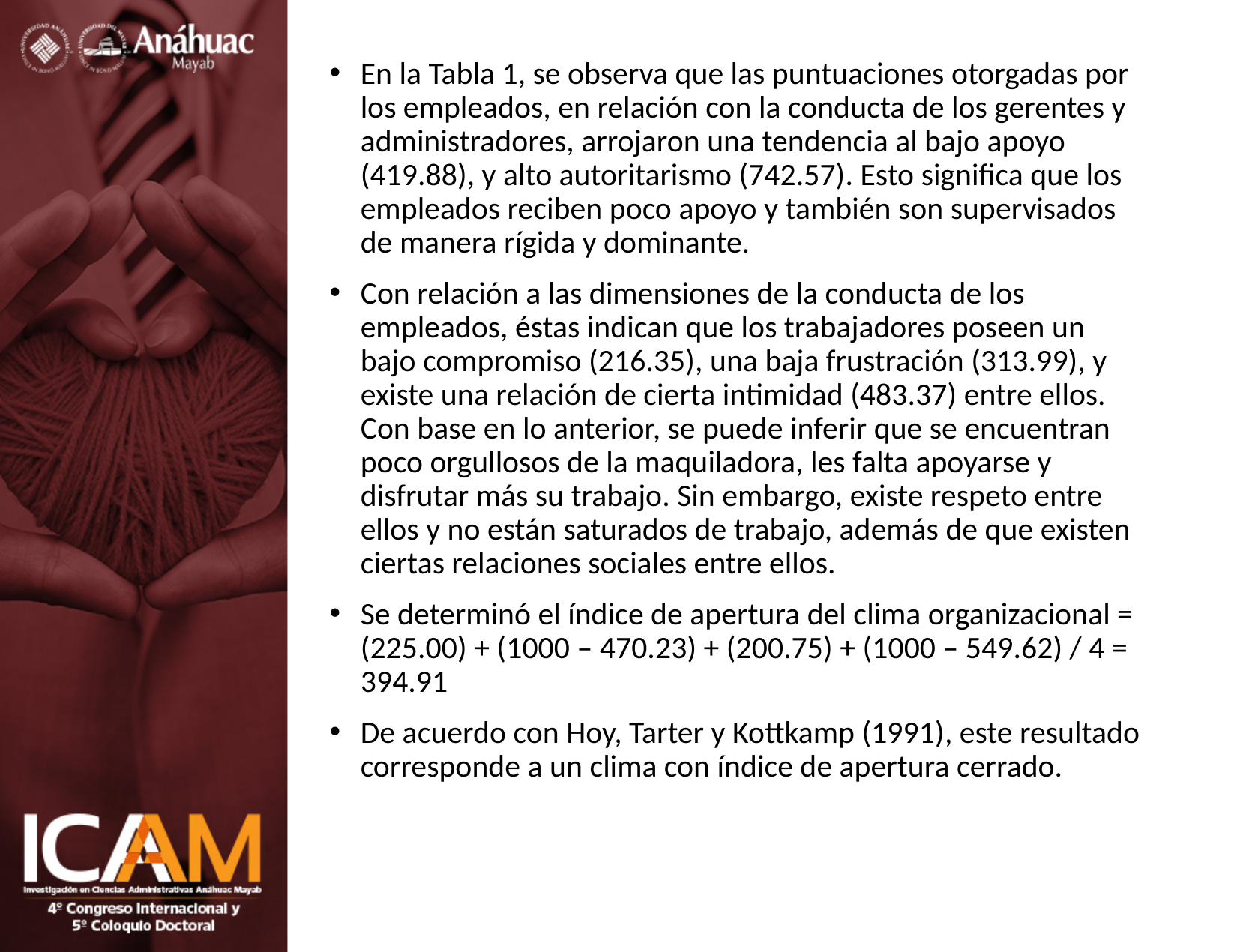

En la Tabla 1, se observa que las puntuaciones otorgadas por los empleados, en relación con la conducta de los gerentes y administradores, arrojaron una tendencia al bajo apoyo (419.88), y alto autoritarismo (742.57). Esto significa que los empleados reciben poco apoyo y también son supervisados de manera rígida y dominante.
Con relación a las dimensiones de la conducta de los empleados, éstas indican que los trabajadores poseen un bajo compromiso (216.35), una baja frustración (313.99), y existe una relación de cierta intimidad (483.37) entre ellos. Con base en lo anterior, se puede inferir que se encuentran poco orgullosos de la maquiladora, les falta apoyarse y disfrutar más su trabajo. Sin embargo, existe respeto entre ellos y no están saturados de trabajo, además de que existen ciertas relaciones sociales entre ellos.
Se determinó el índice de apertura del clima organizacional = (225.00) + (1000 – 470.23) + (200.75) + (1000 – 549.62) / 4 = 394.91
De acuerdo con Hoy, Tarter y Kottkamp (1991), este resultado corresponde a un clima con índice de apertura cerrado.